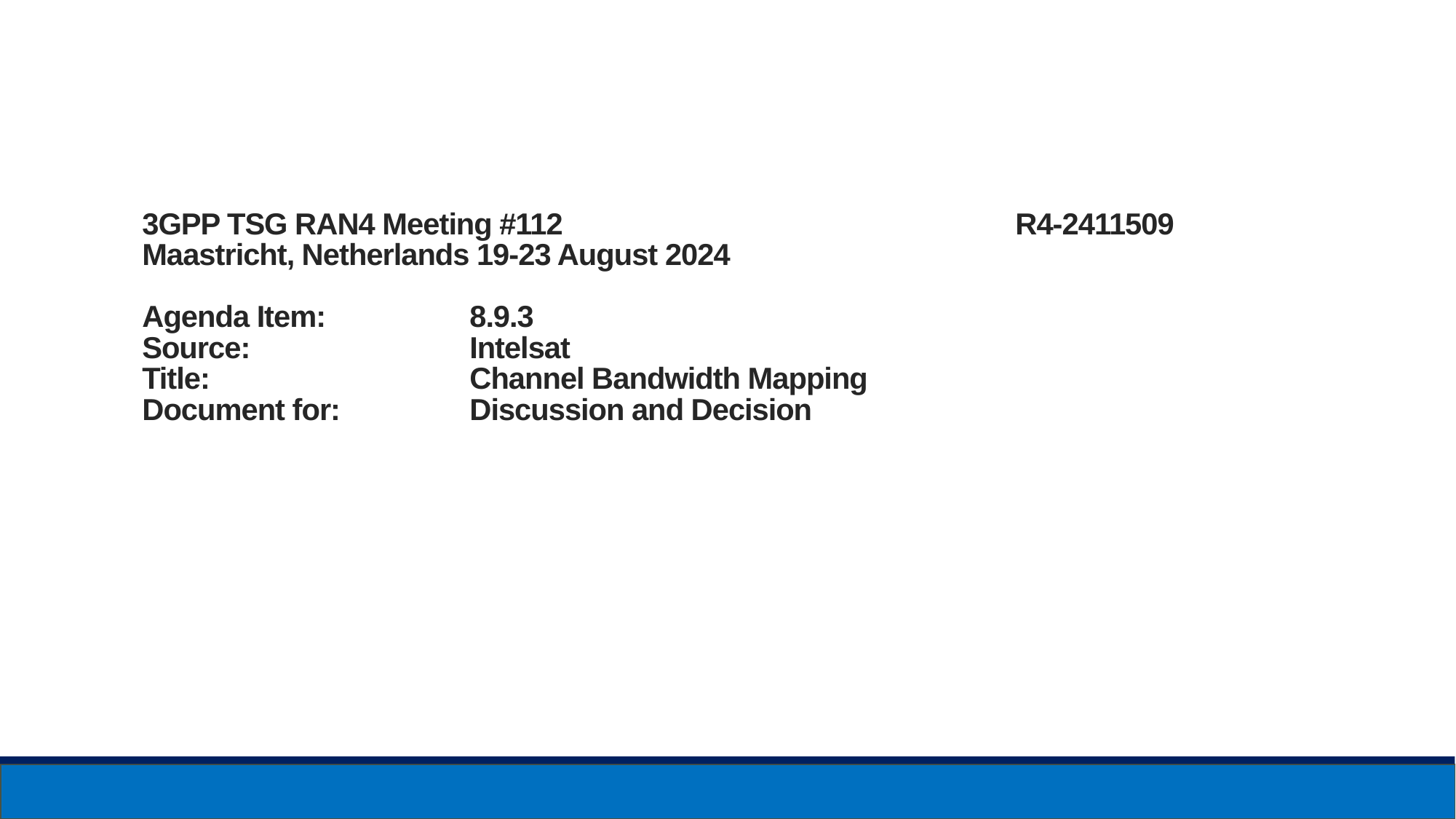

# 3GPP TSG RAN4 Meeting #112					R4-2411509 Maastricht, Netherlands 19-23 August 2024   Agenda Item:		8.9.3 Source:			Intelsat Title:			Channel Bandwidth Mapping Document for:		Discussion and Decision